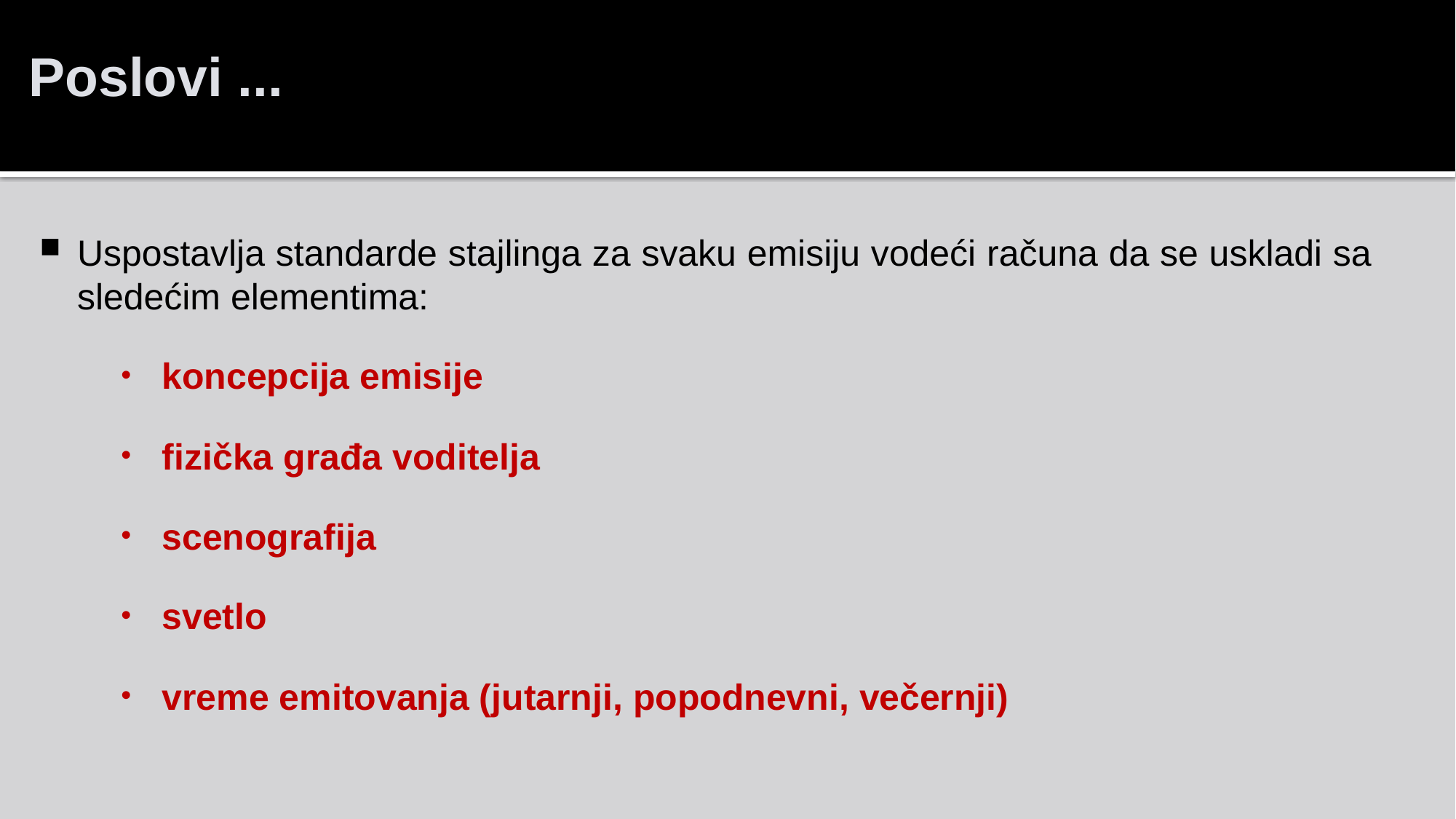

Poslovi ...

Uspostavlja standarde stajlinga za svaku emisiju vodeći računa da se uskladi sa sledećim elementima:

koncepcija emisije

fizička građa voditelja

scenografija

svetlo

vreme emitovanja (jutarnji, popodnevni, večernji)